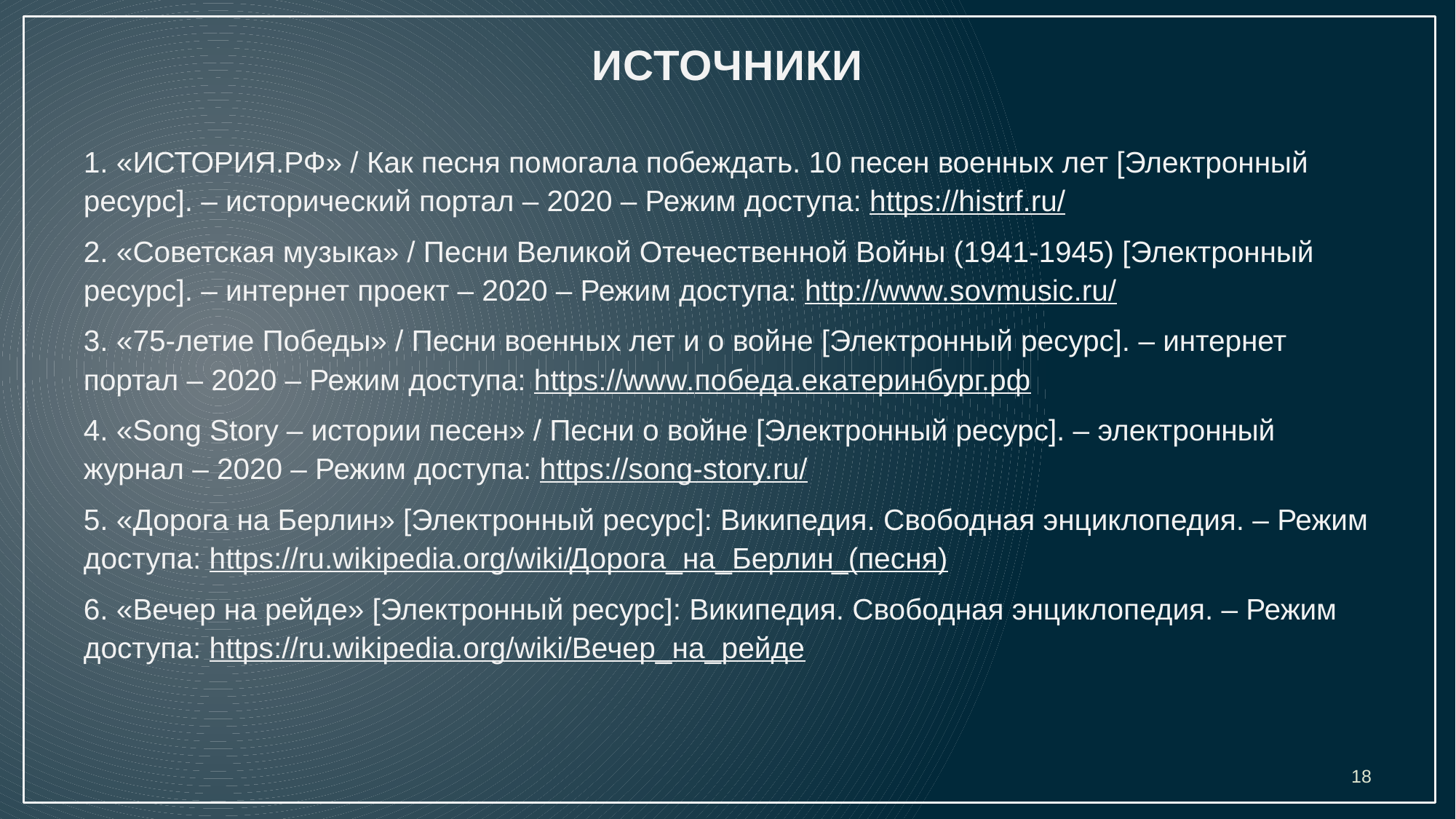

# ИСТОЧНИКИ
1. «ИСТОРИЯ.РФ» / Как песня помогала побеждать. 10 песен военных лет [Электронный ресурс]. – исторический портал – 2020 – Режим доступа: https://histrf.ru/
2. «Советская музыка» / Песни Великой Отечественной Войны (1941-1945) [Электронный ресурс]. – интернет проект – 2020 – Режим доступа: http://www.sovmusic.ru/
3. «75-летие Победы» / Песни военных лет и о войне [Электронный ресурс]. – интернет портал – 2020 – Режим доступа: https://www.победа.екатеринбург.рф
4. «Song Story – истории песен» / Песни о войне [Электронный ресурс]. – электронный журнал – 2020 – Режим доступа: https://song-story.ru/
5. «Дорога на Берлин» [Электронный ресурс]: Википедия. Свободная энциклопедия. – Режим доступа: https://ru.wikipedia.org/wiki/Дорога_на_Берлин_(песня)
6. «Вечер на рейде» [Электронный ресурс]: Википедия. Свободная энциклопедия. – Режим доступа: https://ru.wikipedia.org/wiki/Вечер_на_рейде
18